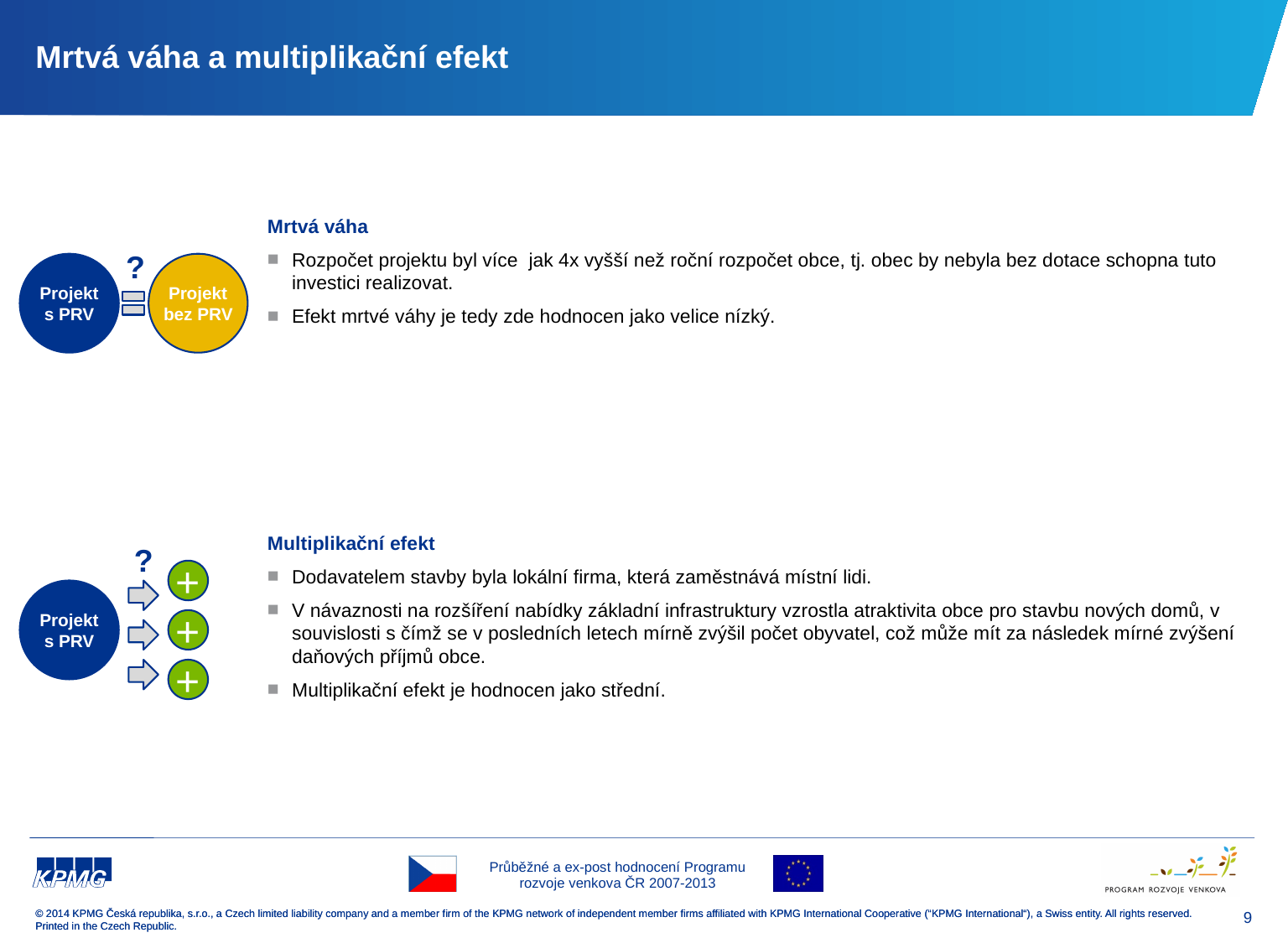

# Mrtvá váha a multiplikační efekt
Mrtvá váha
Rozpočet projektu byl více  jak 4x vyšší než roční rozpočet obce, tj. obec by nebyla bez dotace schopna tuto investici realizovat.
Efekt mrtvé váhy je tedy zde hodnocen jako velice nízký.
?
Projekt s PRV
Projekt bez PRV

Multiplikační efekt
Dodavatelem stavby byla lokální firma, která zaměstnává místní lidi.
V návaznosti na rozšíření nabídky základní infrastruktury vzrostla atraktivita obce pro stavbu nových domů, v souvislosti s čímž se v posledních letech mírně zvýšil počet obyvatel, což může mít za následek mírné zvýšení daňových příjmů obce.
Multiplikační efekt je hodnocen jako střední.
?
+
Projekt s PRV

+

+